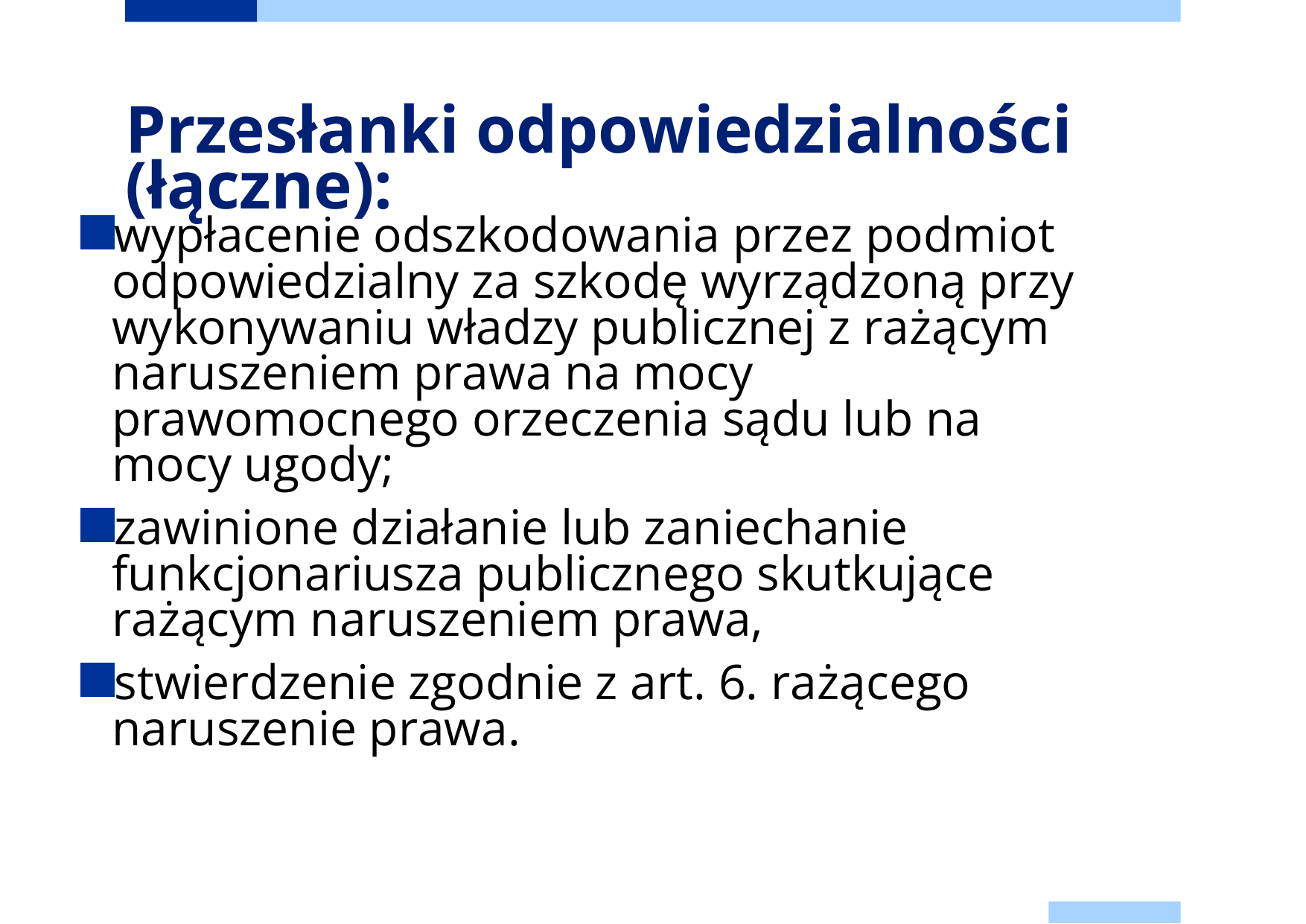

# Przesłanki odpowiedzialności (łączne):
wypłacenie odszkodowania przez podmiot odpowiedzialny za szkodę wyrządzoną przy wykonywaniu władzy publicznej z rażącym naruszeniem prawa na mocy prawomocnego orzeczenia sądu lub na mocy ugody;
zawinione działanie lub zaniechanie funkcjonariusza publicznego skutkujące rażącym naruszeniem prawa,
stwierdzenie zgodnie z art. 6. rażącego naruszenie prawa.